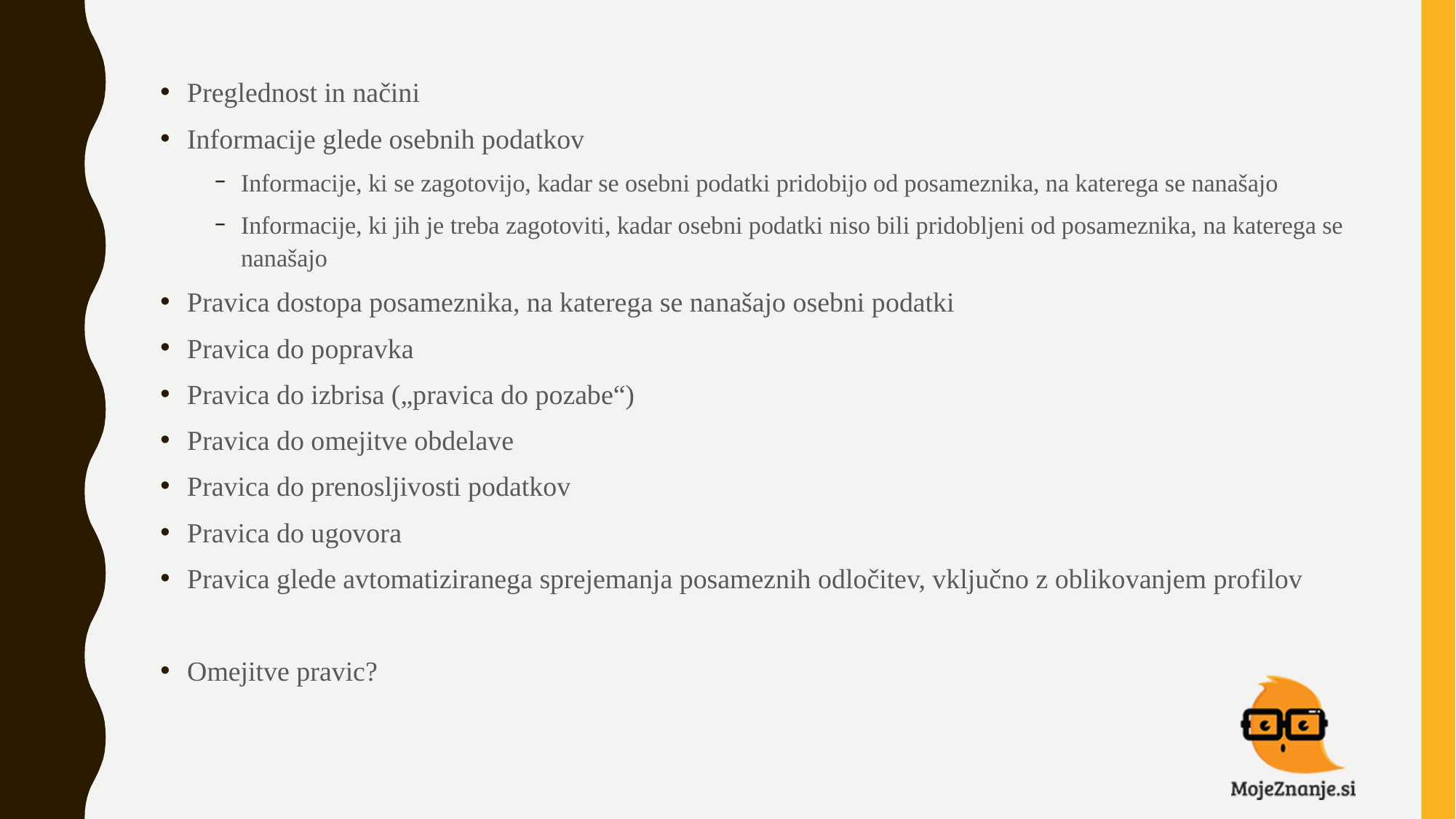

#
Preglednost in načini
Informacije glede osebnih podatkov
Informacije, ki se zagotovijo, kadar se osebni podatki pridobijo od posameznika, na katerega se nanašajo
Informacije, ki jih je treba zagotoviti, kadar osebni podatki niso bili pridobljeni od posameznika, na katerega se nanašajo
Pravica dostopa posameznika, na katerega se nanašajo osebni podatki
Pravica do popravka
Pravica do izbrisa („pravica do pozabe“)
Pravica do omejitve obdelave
Pravica do prenosljivosti podatkov
Pravica do ugovora
Pravica glede avtomatiziranega sprejemanja posameznih odločitev, vključno z oblikovanjem profilov

Omejitve pravic?